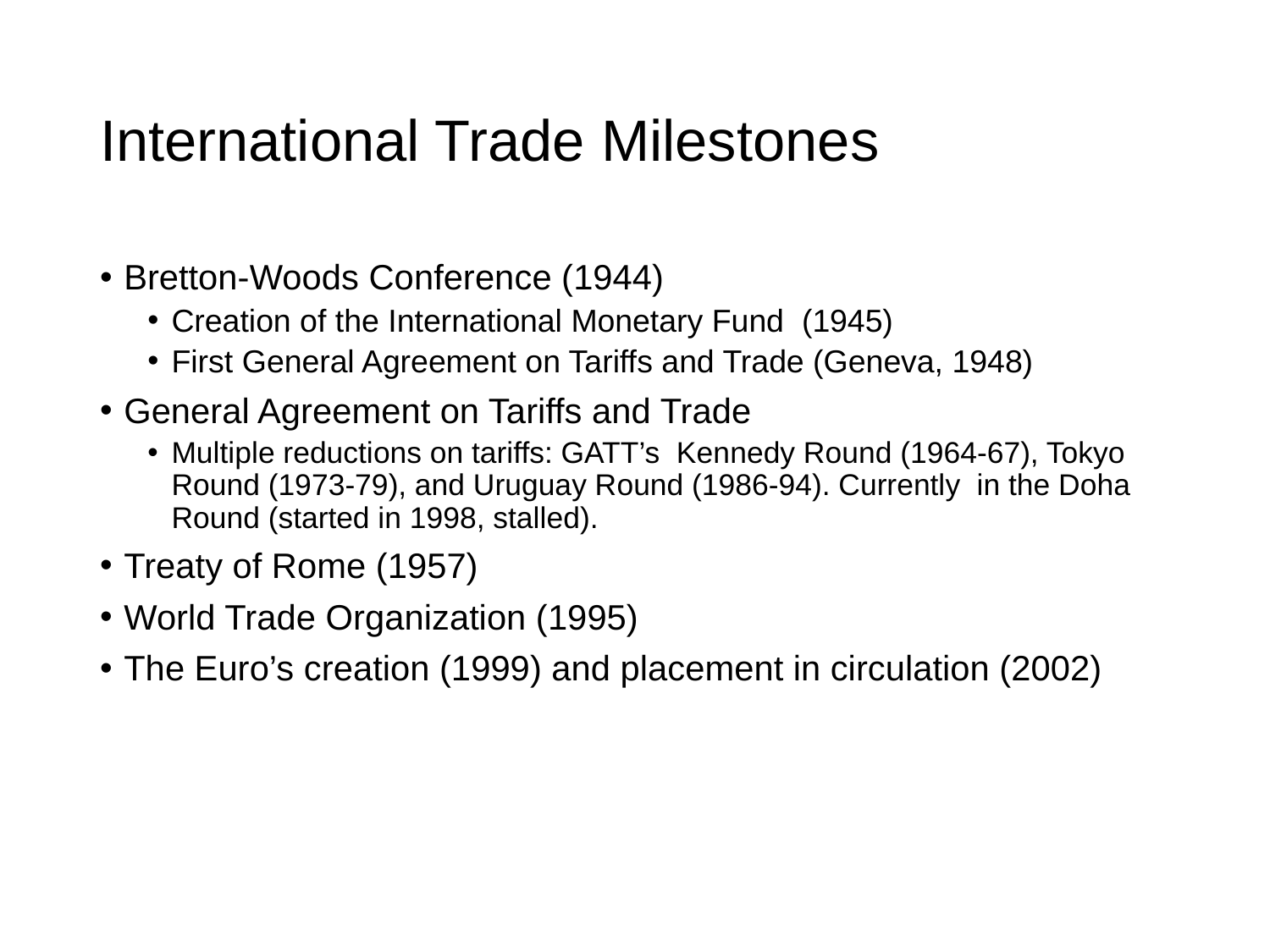

# International Trade Milestones
Bretton-Woods Conference (1944)
Creation of the International Monetary Fund  (1945)
First General Agreement on Tariffs and Trade (Geneva, 1948)
General Agreement on Tariffs and Trade
Multiple reductions on tariffs: GATT’s  Kennedy Round (1964-67), Tokyo Round (1973-79), and Uruguay Round (1986-94). Currently  in the Doha Round (started in 1998, stalled).
Treaty of Rome (1957)
World Trade Organization (1995)
The Euro’s creation (1999) and placement in circulation (2002)